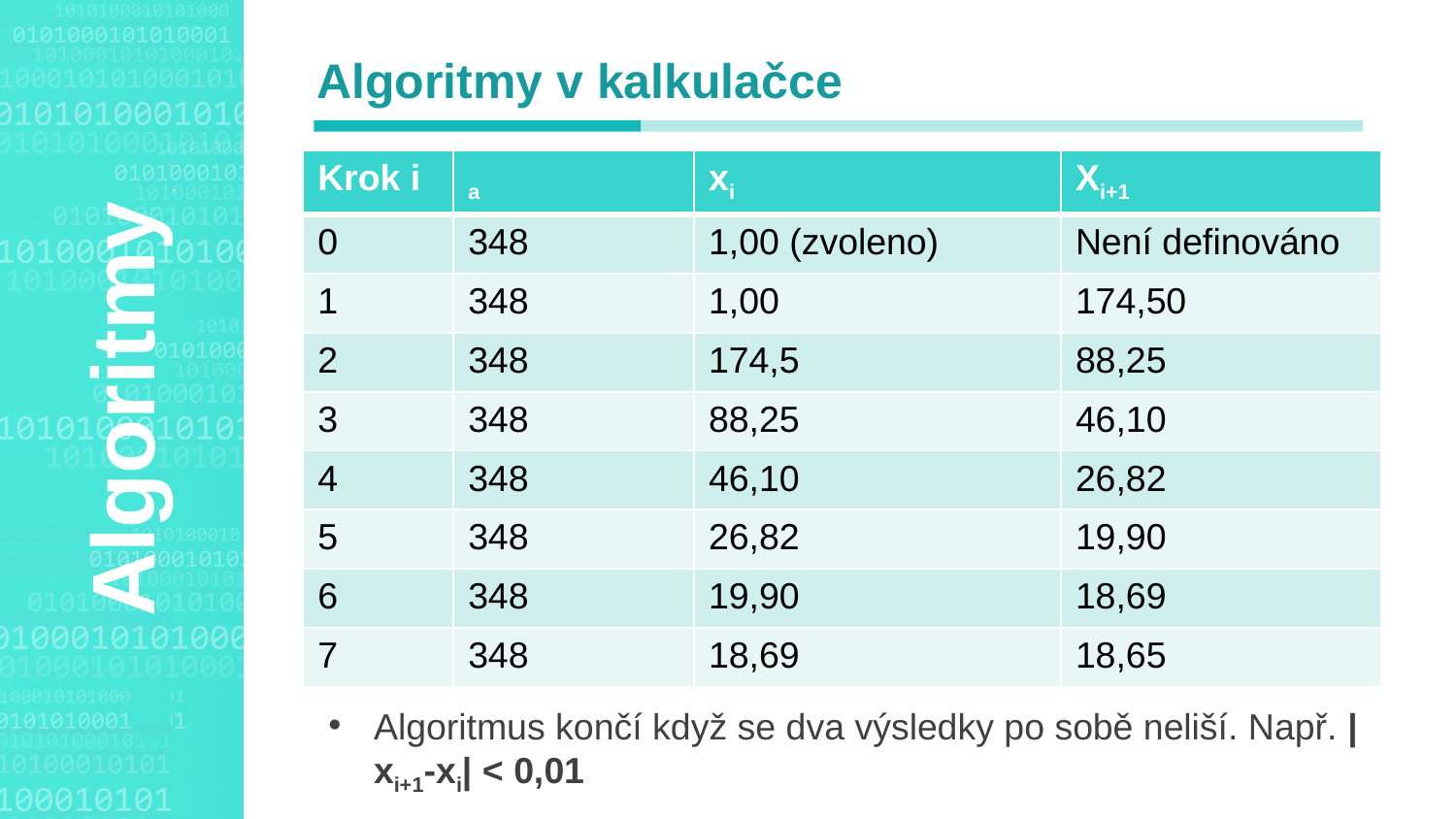

Algoritmy v kalkulačce
Příklad
Agenda Style

| Krok i | a | xi | Xi+1 |
| --- | --- | --- | --- |
| 0 | 348 | 1,00 (zvoleno) | Není definováno |
| 1 | 348 | 1,00 | 174,50 |
| 2 | 348 | 174,5 | 88,25 |
| 3 | 348 | 88,25 | 46,10 |
| 4 | 348 | 46,10 | 26,82 |
| 5 | 348 | 26,82 | 19,90 |
| 6 | 348 | 19,90 | 18,69 |
| 7 | 348 | 18,69 | 18,65 |
Algoritmy
Algoritmus končí když se dva výsledky po sobě neliší. Např. |xi+1-xi| < 0,01